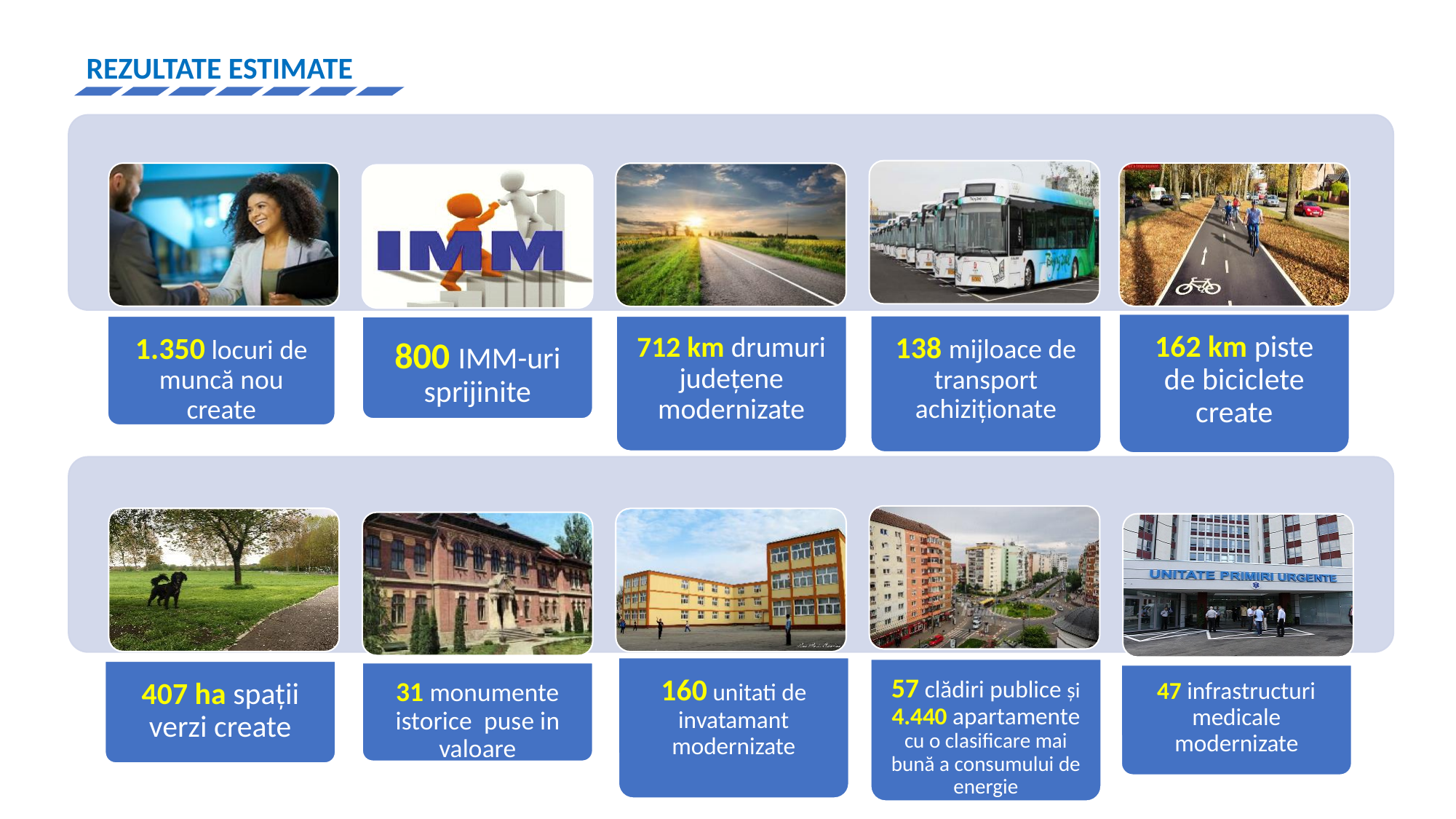

REZULTATE ESTIMATE
1.350 locuri de muncă nou create
800 IMM-uri sprijinite
712 km drumuri județene modernizate
138 mijloace de transport achiziționate
162 km piste de biciclete create
407 ha spații verzi create
31 monumente istorice  puse in valoare
160 unitati de invatamant modernizate
57 clădiri publice și 4.440 apartamente cu o clasificare mai bună a consumului de energie
47 infrastructuri medicale modernizate